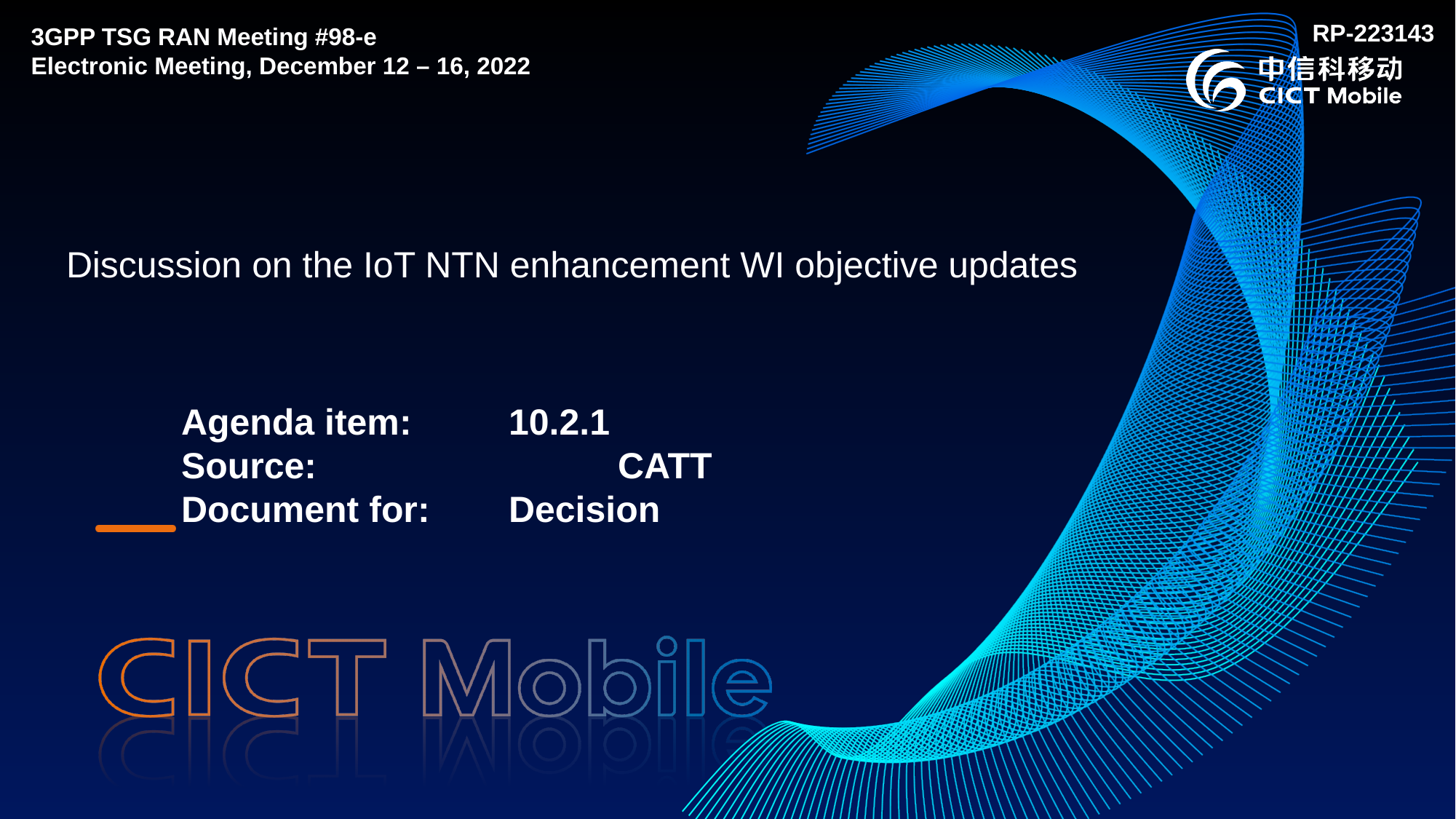

RP-223143
3GPP TSG RAN Meeting #98-e
Electronic Meeting, December 12 – 16, 2022
Discussion on the IoT NTN enhancement WI objective updates
Agenda item: 	10.2.1
Source: 			CATT
Document for: 	Decision